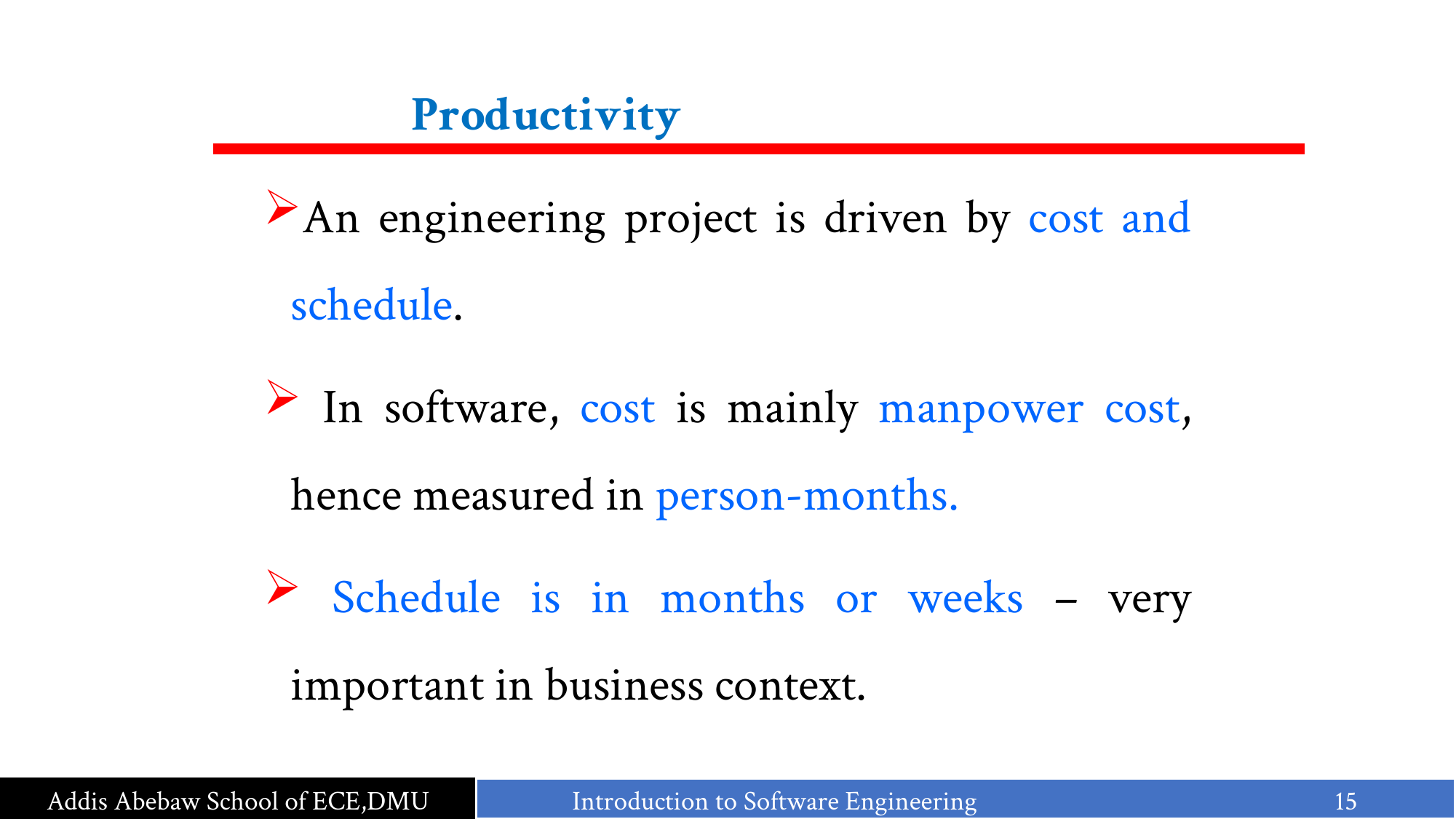

An engineering project is driven by cost and schedule.
 In software, cost is mainly manpower cost, hence measured in person-months.
 Schedule is in months or weeks – very important in business context.
Productivity
Addis Abebaw School of ECE,DMU
Introduction to Software Engineering                                                          15